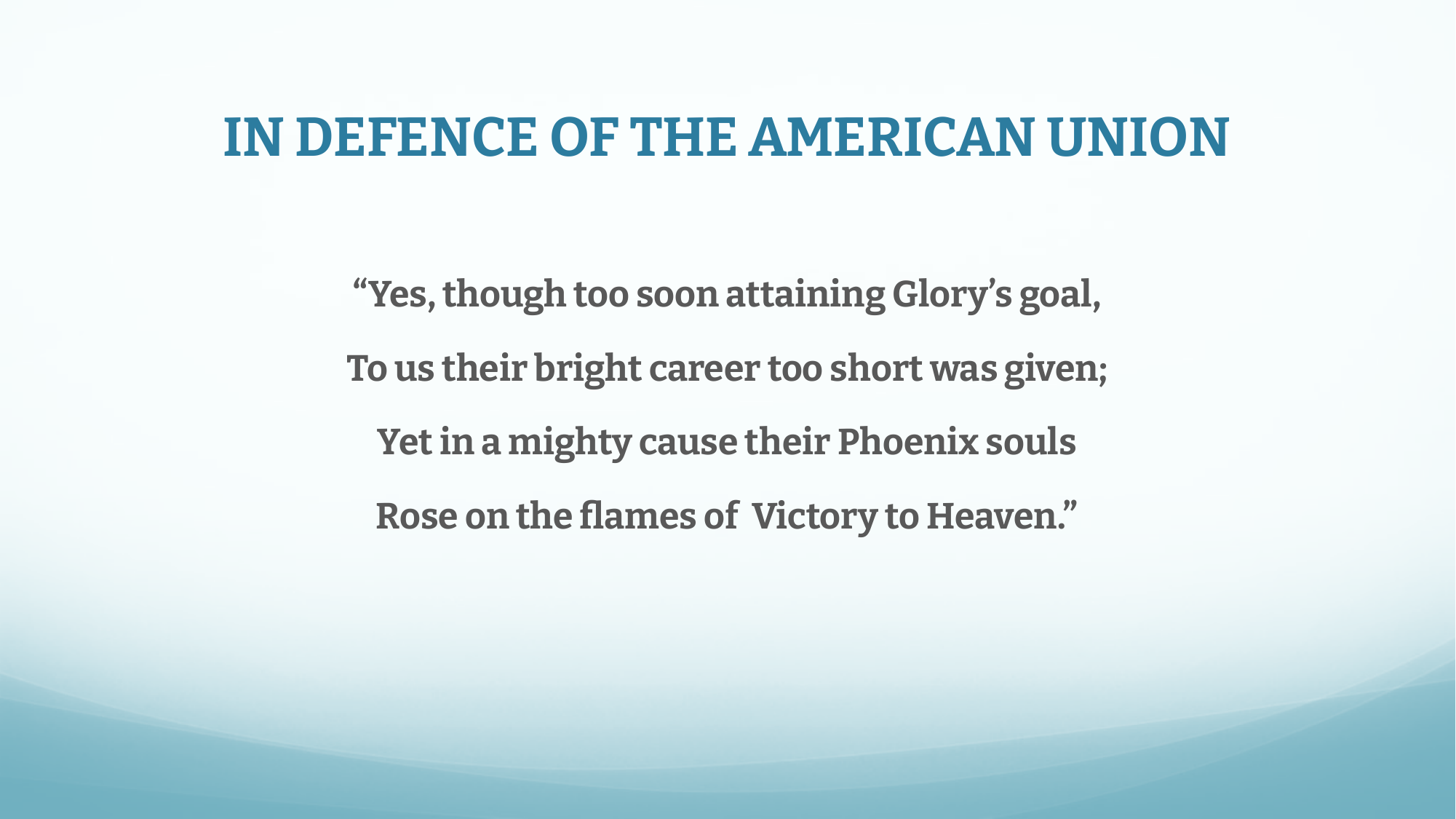

# IN DEFENCE OF THE AMERICAN UNION

“Yes, though too soon attaining Glory’s goal,
To us their bright career too short was given;
Yet in a mighty cause their Phoenix souls
Rose on the flames of  Victory to Heaven.”